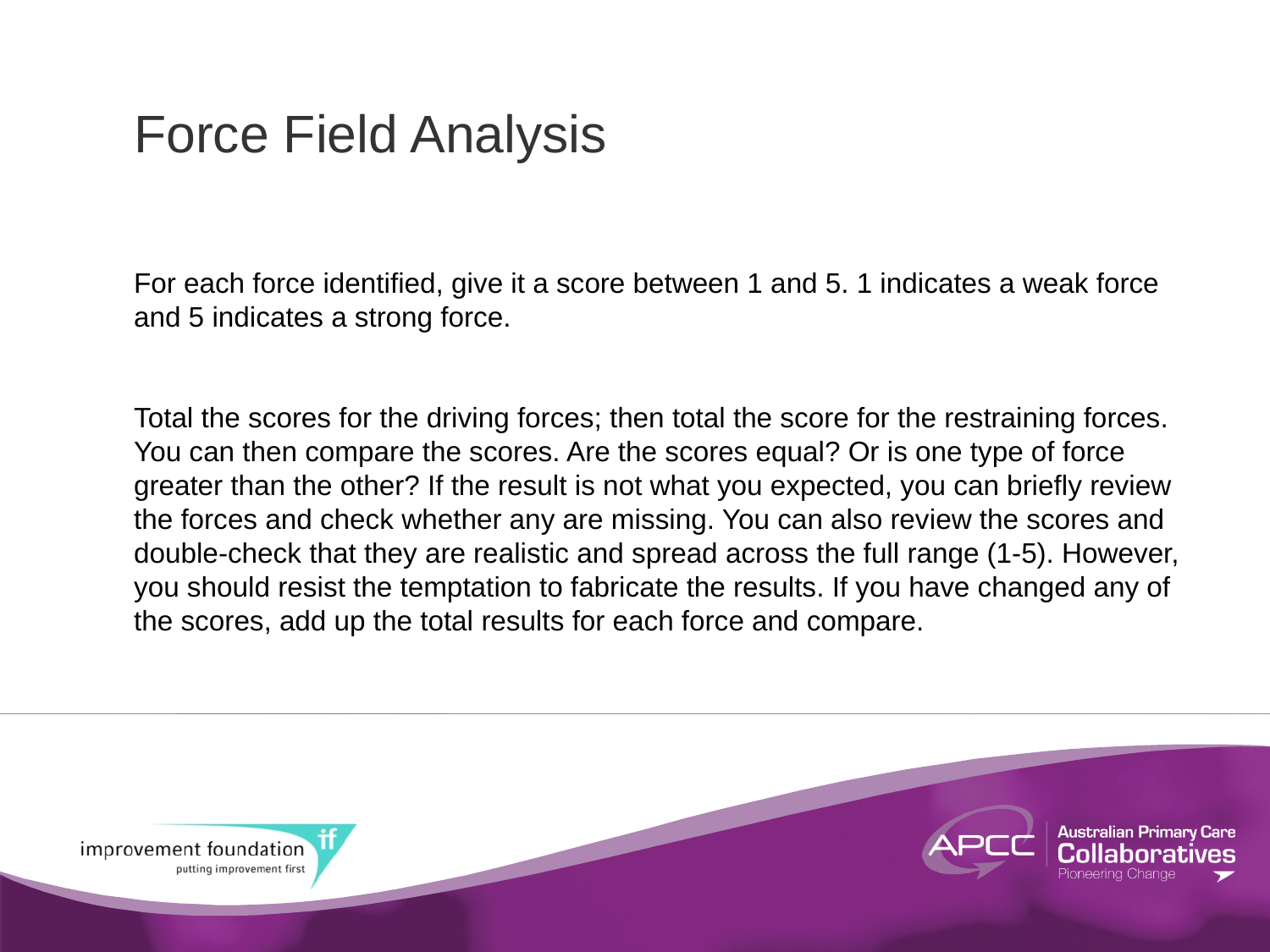

# Force Field Analysis For each force identified, give it a score between 1 and 5. 1 indicates a weak force and 5 indicates a strong force. Total the scores for the driving forces; then total the score for the restraining forces. You can then compare the scores. Are the scores equal? Or is one type of force greater than the other? If the result is not what you expected, you can briefly review the forces and check whether any are missing. You can also review the scores and double-check that they are realistic and spread across the full range (1-5). However, you should resist the temptation to fabricate the results. If you have changed any of the scores, add up the total results for each force and compare.